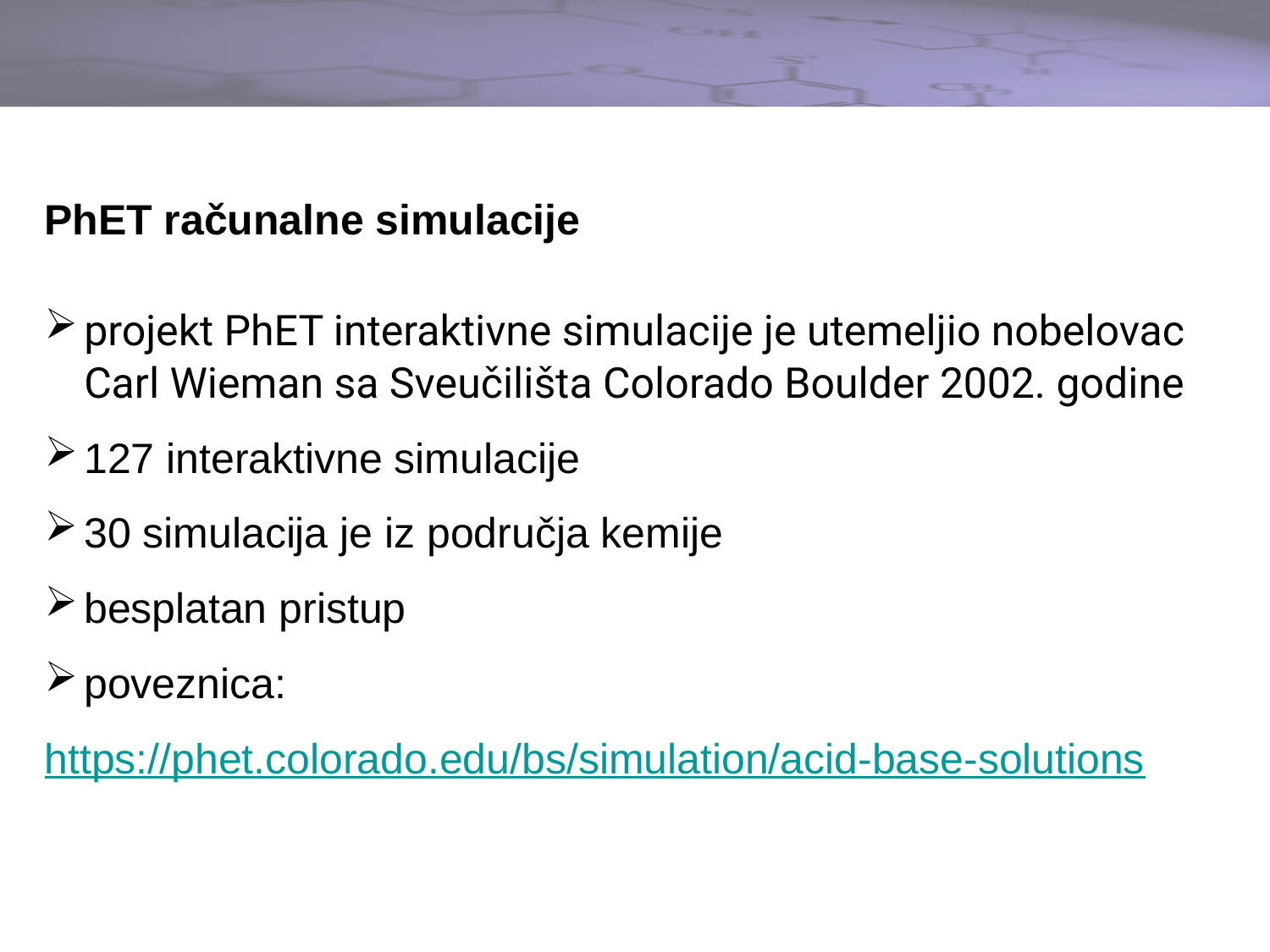

PhET računalne simulacije

projekt PhET interaktivne simulacije je utemeljio nobelovac Carl Wieman sa Sveučilišta Colorado Boulder 2002. godine
127 interaktivne simulacije
30 simulacija je iz područja kemije
besplatan pristup
poveznica:
https://phet.colorado.edu/bs/simulation/acid-base-solutions